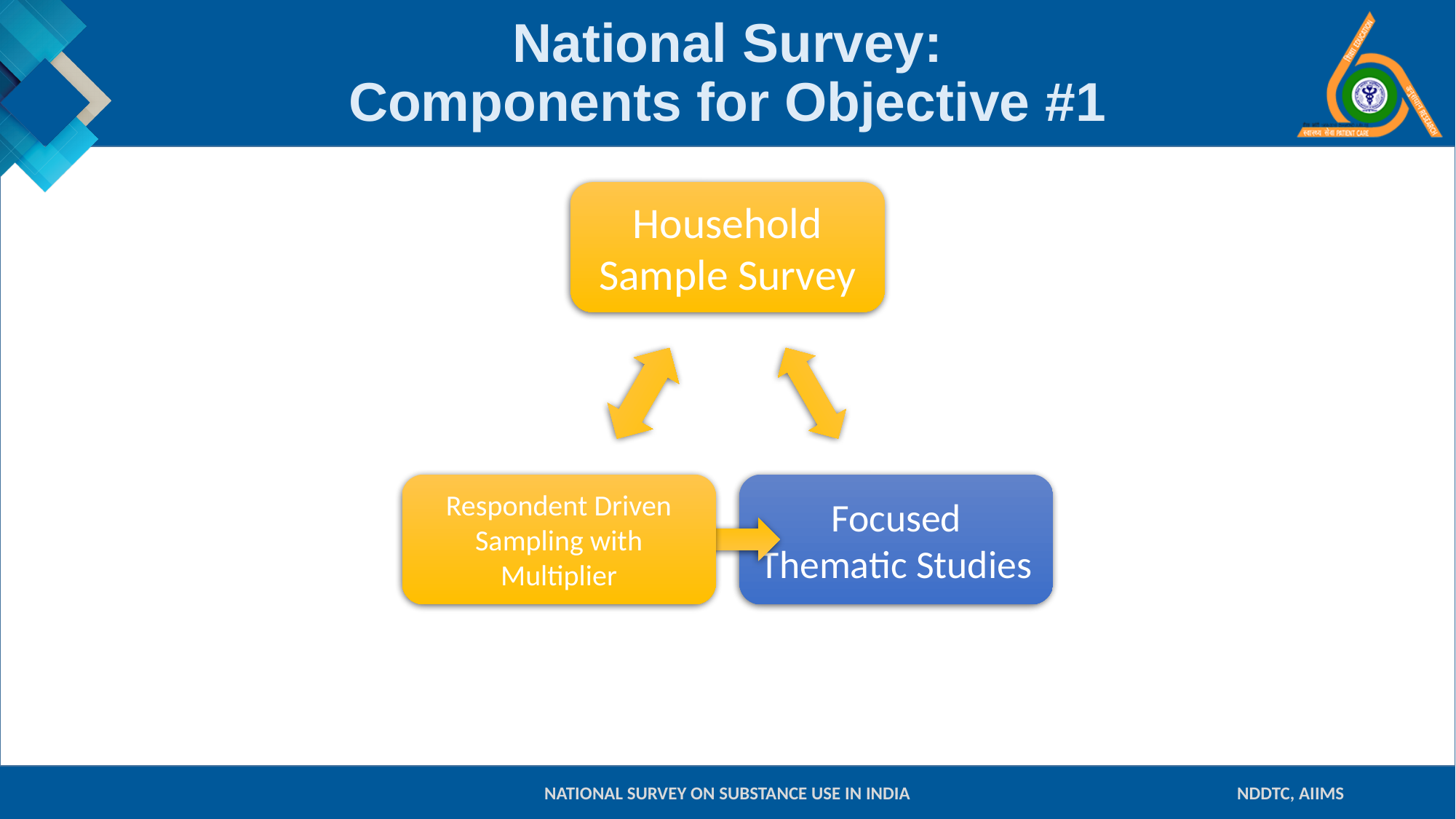

# National Survey: Components for Objective #1
Household Sample Survey
Focused Thematic Studies
Respondent Driven Sampling with Multiplier
NATIONAL SURVEY ON SUBSTANCE USE IN INDIA
NDDTC, AIIMS